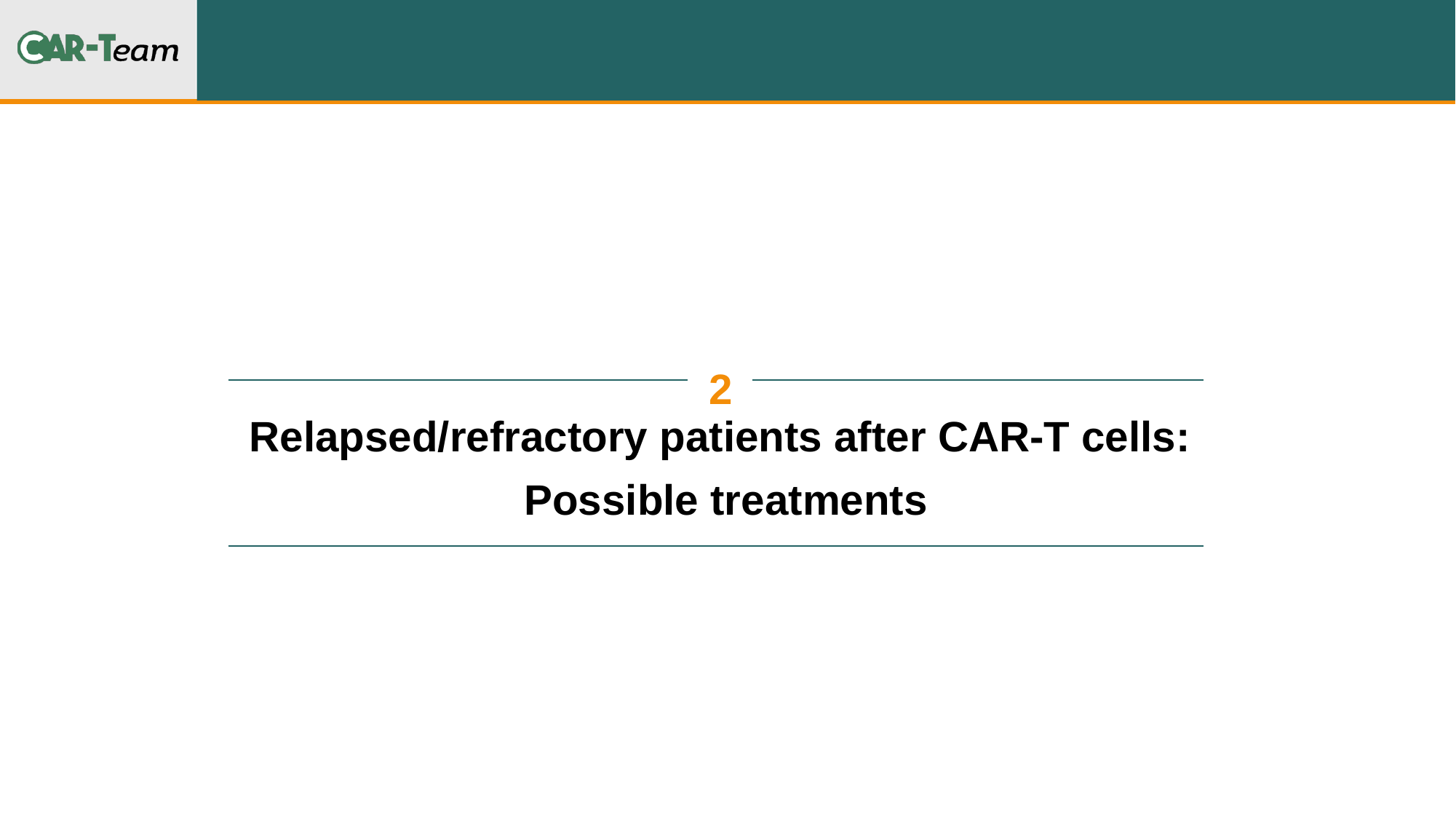

2
Relapsed/refractory patients after CAR-T cells:
Possible treatments